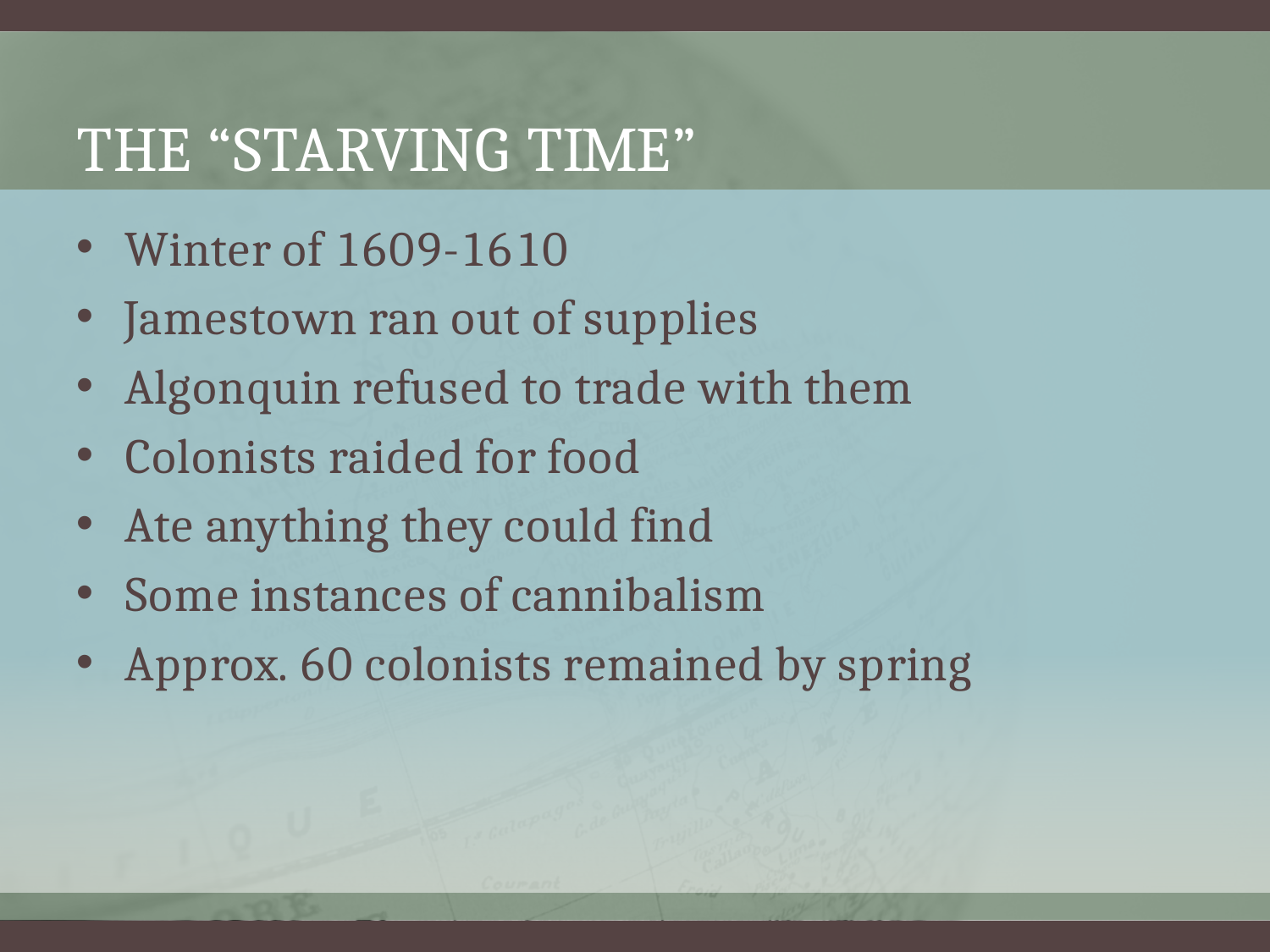

# The “Starving Time”
Winter of 1609-1610
Jamestown ran out of supplies
Algonquin refused to trade with them
Colonists raided for food
Ate anything they could find
Some instances of cannibalism
Approx. 60 colonists remained by spring